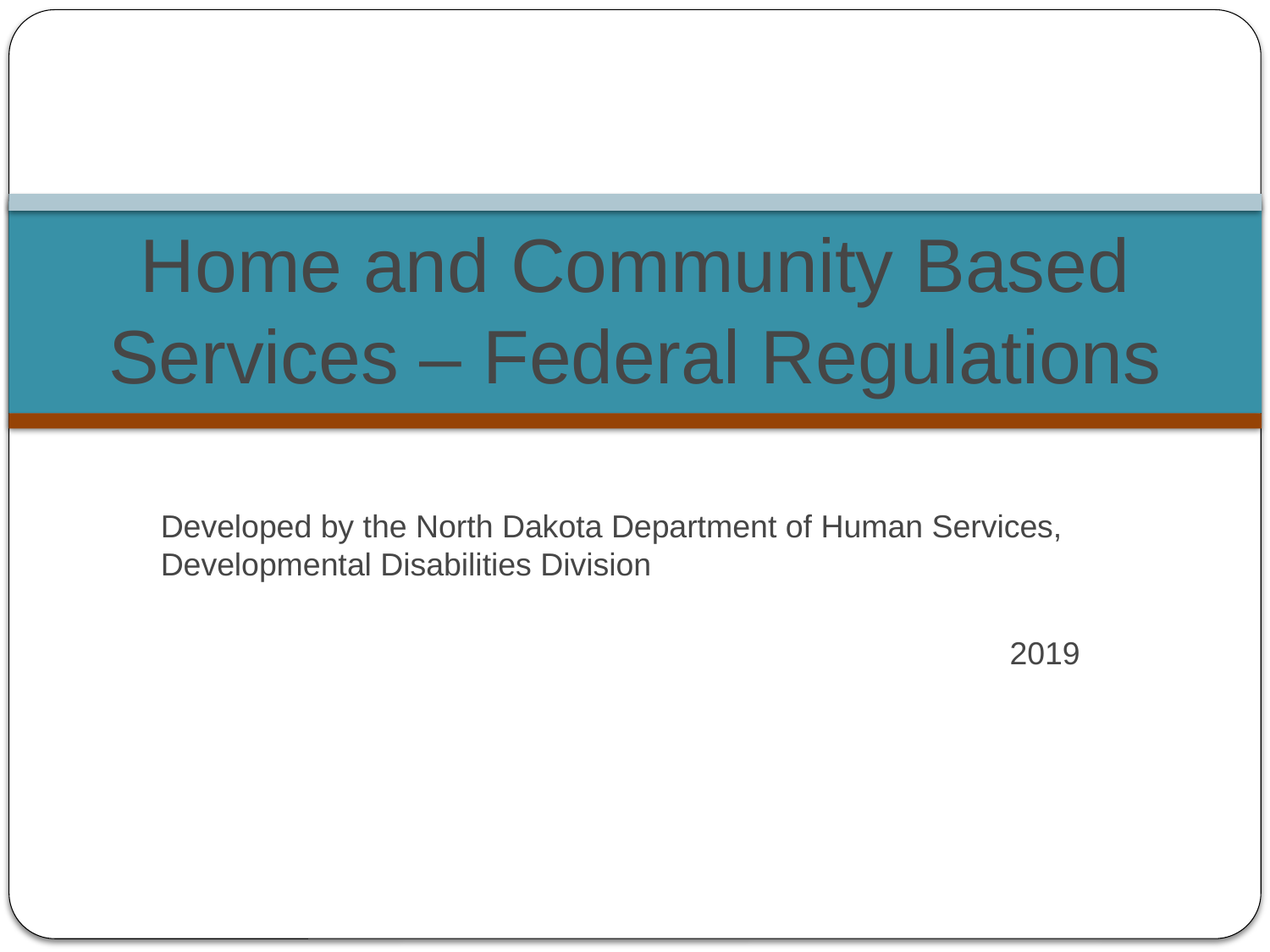

# Home and Community Based Services – Federal Regulations

Developed by the North Dakota Department of Human Services, Developmental Disabilities Division

2019